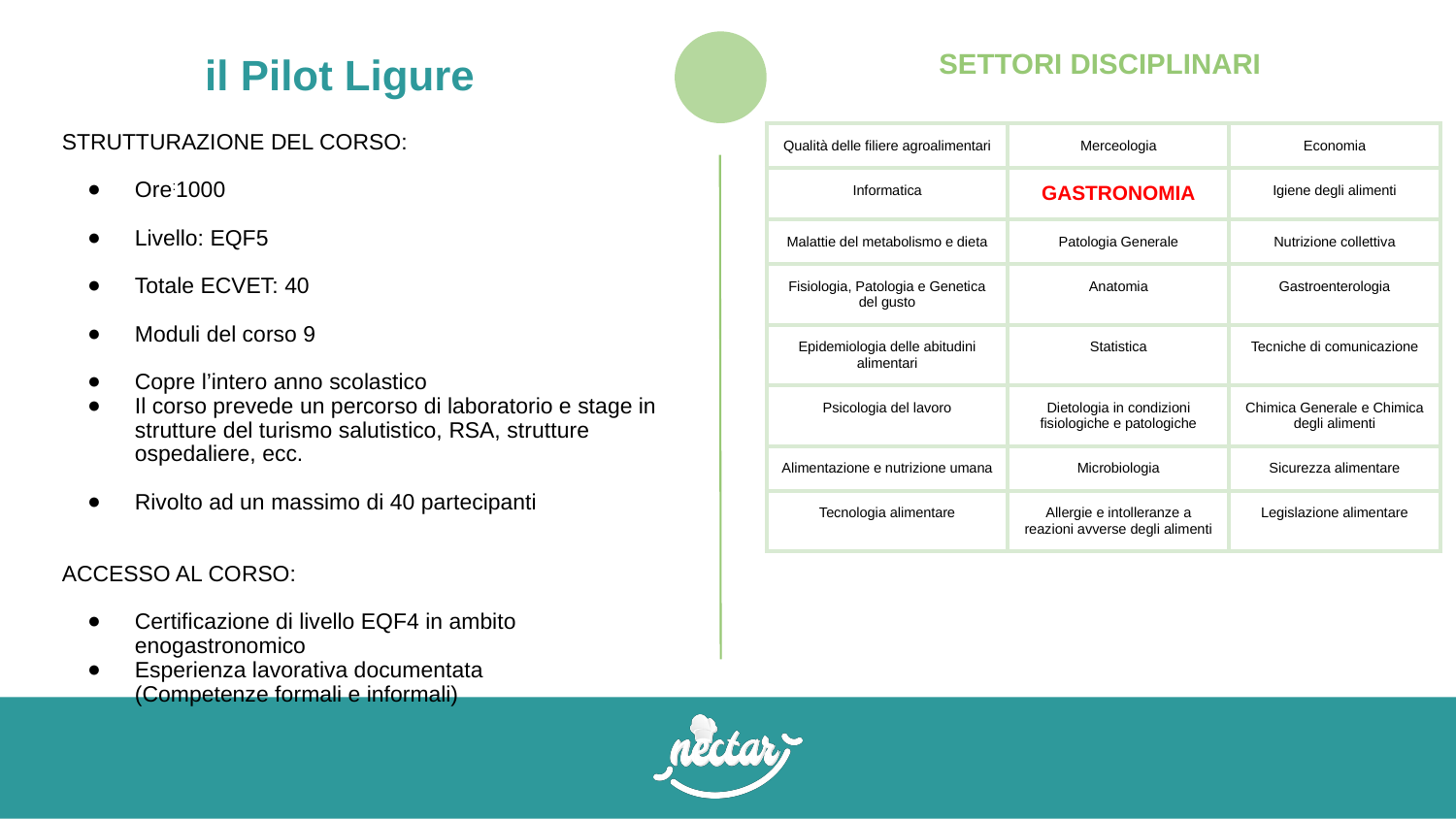

il Pilot Ligure
SETTORI DISCIPLINARI

STRUTTURAZIONE DEL CORSO:

Ore:1000

Livello: EQF5

Totale ECVET: 40

Moduli del corso 9

Copre l’intero anno scolastico
Il corso prevede un percorso di laboratorio e stage in strutture del turismo salutistico, RSA, strutture ospedaliere, ecc.

Rivolto ad un massimo di 40 partecipanti

ACCESSO AL CORSO:

Certificazione di livello EQF4 in ambito enogastronomico
Esperienza lavorativa documentata
(Competenze formali e informali)

| Qualità delle filiere agroalimentari | Merceologia | Economia |
| --- | --- | --- |
| Informatica | GASTRONOMIA | Igiene degli alimenti |
| Malattie del metabolismo e dieta | Patologia Generale | Nutrizione collettiva |
| Fisiologia, Patologia e Genetica del gusto | Anatomia | Gastroenterologia |
| Epidemiologia delle abitudini alimentari | Statistica | Tecniche di comunicazione |
| Psicologia del lavoro | Dietologia in condizioni fisiologiche e patologiche | Chimica Generale e Chimica degli alimenti |
| Alimentazione e nutrizione umana | Microbiologia | Sicurezza alimentare |
| Tecnologia alimentare | Allergie e intolleranze a reazioni avverse degli alimenti | Legislazione alimentare |